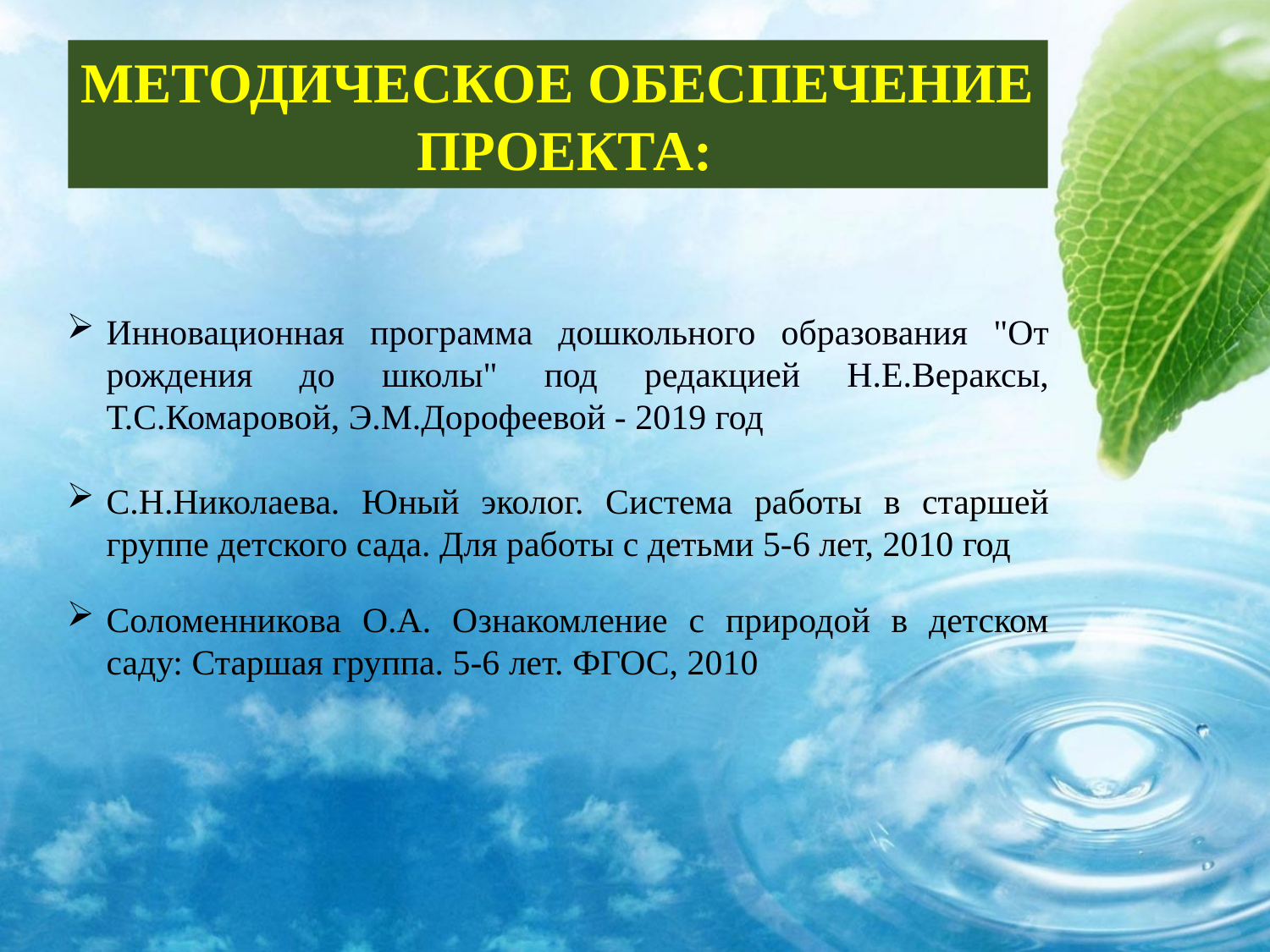

МЕТОДИЧЕСКОЕ ОБЕСПЕЧЕНИЕ
 ПРОЕКТА:
Инновационная программа дошкольного образования "От рождения до школы" под редакцией Н.Е.Вераксы, Т.С.Комаровой, Э.М.Дорофеевой - 2019 год

С.Н.Николаева. Юный эколог. Система работы в старшей группе детского сада. Для работы с детьми 5-6 лет, 2010 год

Соломенникова О.А. Ознакомление с природой в детском саду: Старшая группа. 5-6 лет. ФГОС, 2010